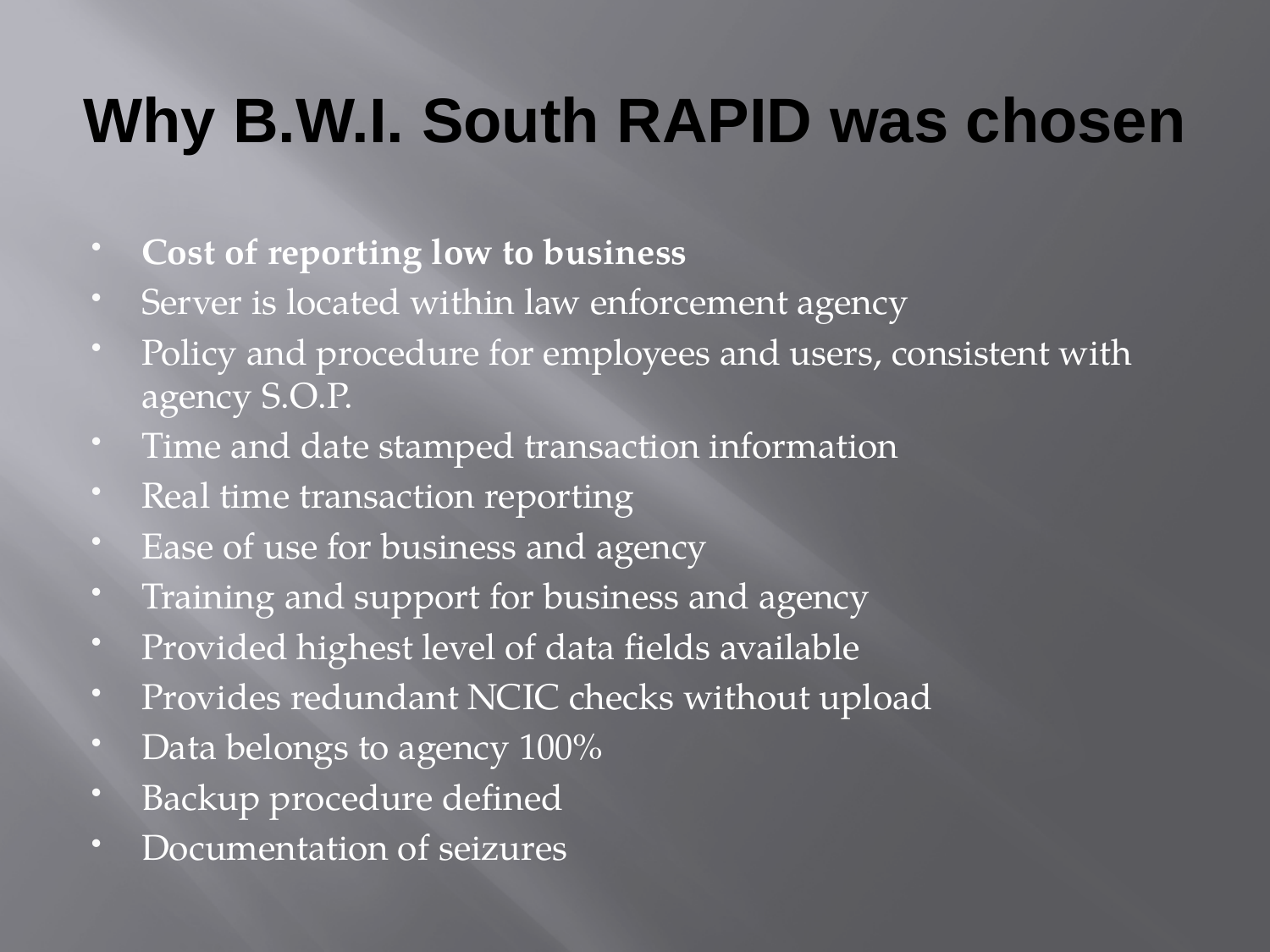

# Why B.W.I. South RAPID was chosen
Cost of reporting low to business
Server is located within law enforcement agency
Policy and procedure for employees and users, consistent with agency S.O.P.
Time and date stamped transaction information
Real time transaction reporting
Ease of use for business and agency
Training and support for business and agency
Provided highest level of data fields available
Provides redundant NCIC checks without upload
Data belongs to agency 100%
Backup procedure defined
Documentation of seizures